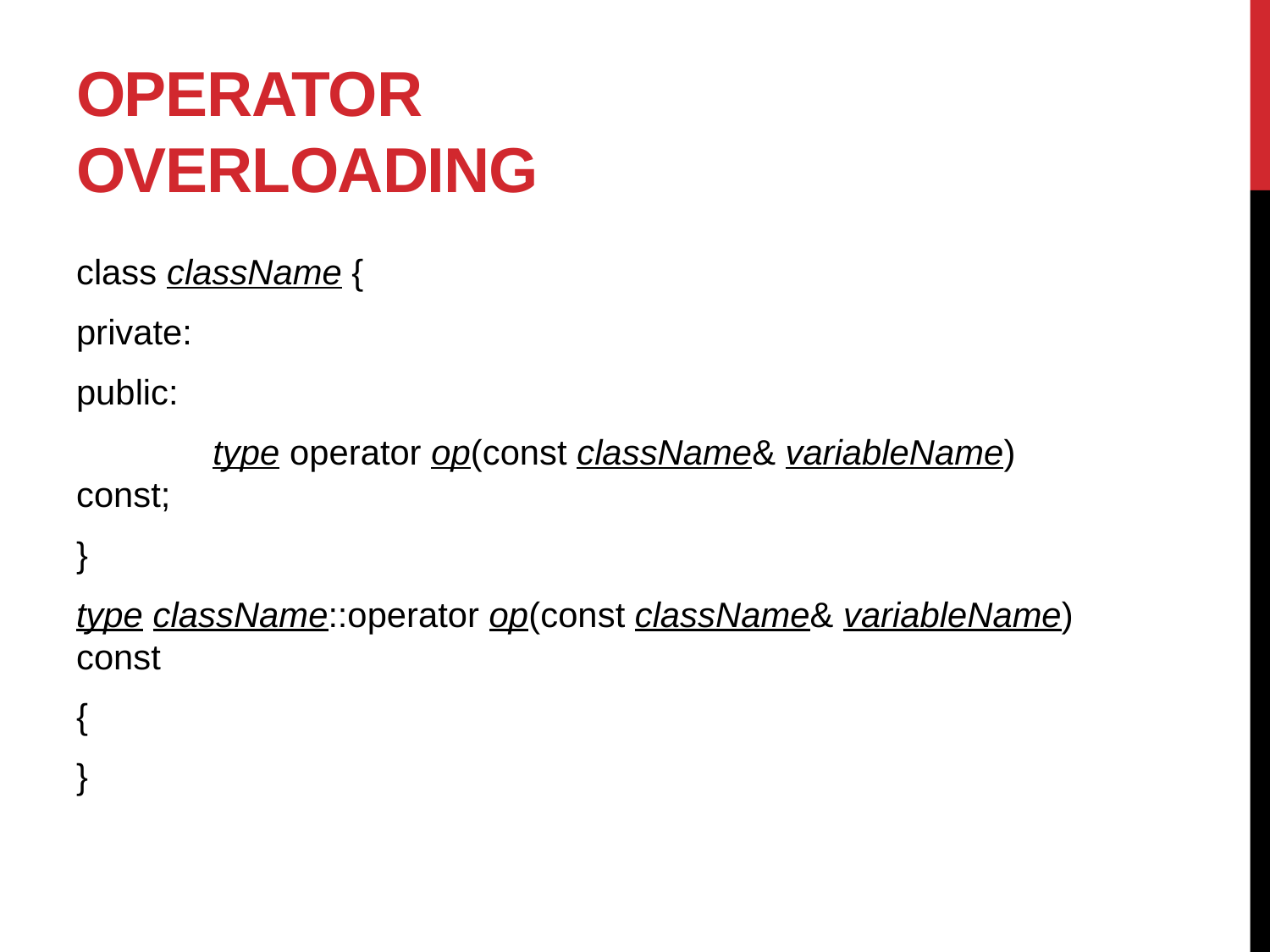

# Operator overloading
class className {
private:
public:
	 type operator op(const className& variableName) const;
}
type className::operator op(const className& variableName) const
{
}